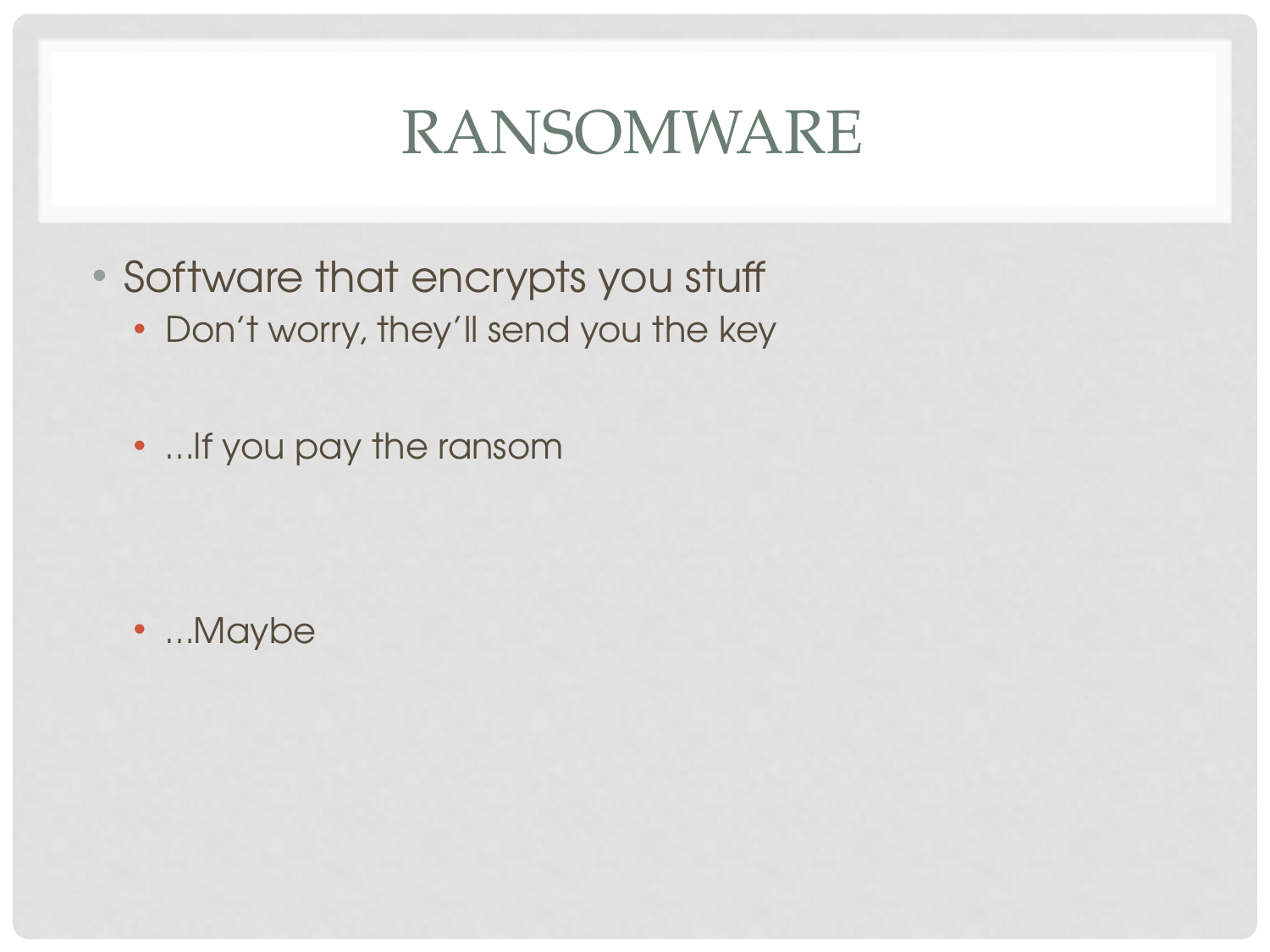

# ransomware
Software that encrypts you stuff
Don’t worry, they’ll send you the key

…If you pay the ransom

…Maybe